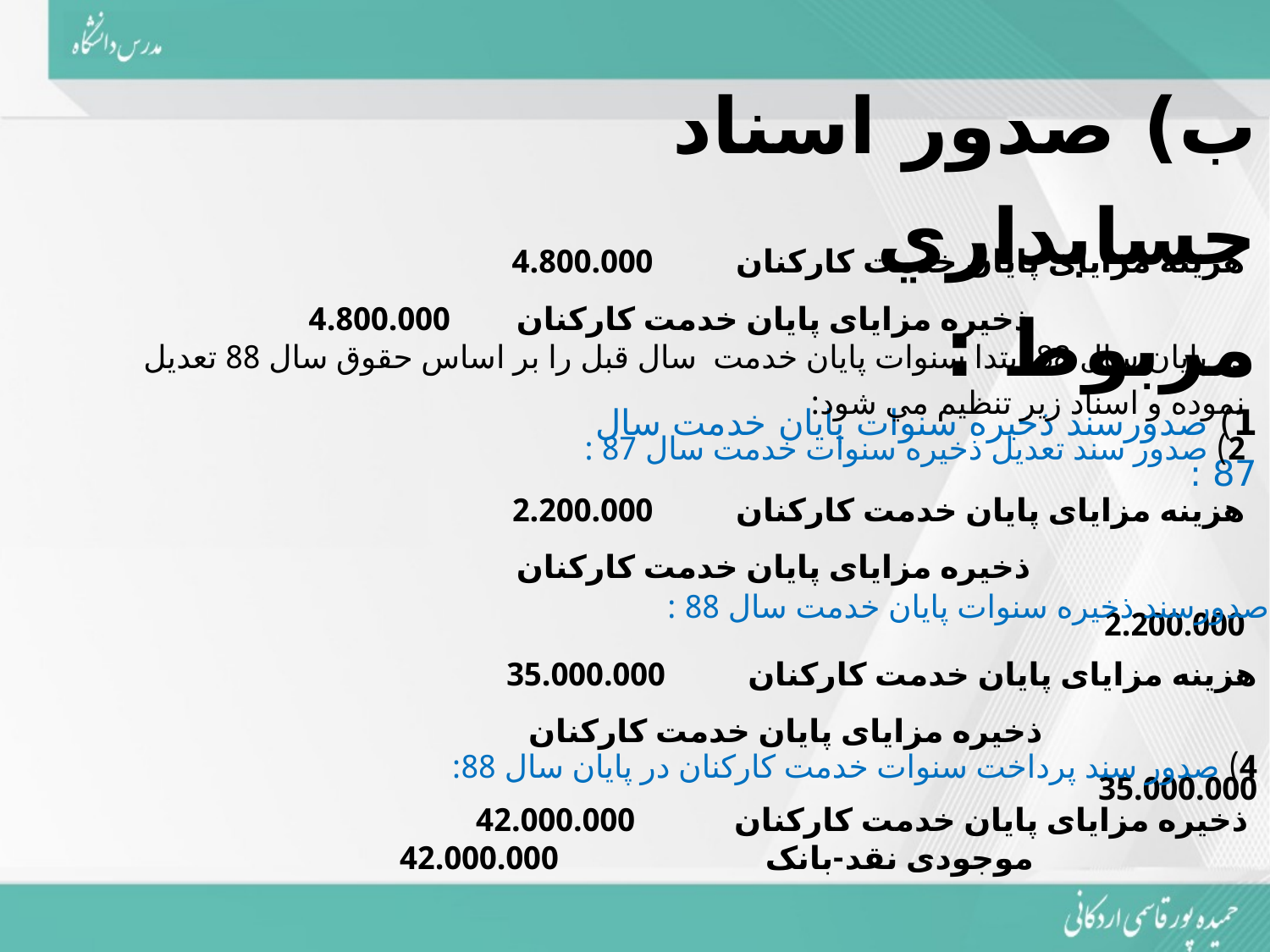

ب) صدور اسناد حسابداري مربوط :
1) صدورسند ذخيره سنوات پايان خدمت سال 87 :
هزینه مزایای پایان خدمت کارکنان          4.800.000
                          ذخیره مزایای پایان خدمت کارکنان        4.800.000
در پايان سال 88 ابتدا سنوات پايان خدمت  سال قبل را بر اساس حقوق سال 88 تعديل نموده و اسناد زير تنظيم مي شود:
2) صدور سند تعديل ذخيره سنوات خدمت سال 87 :
هزینه مزایای پایان خدمت کارکنان          2.200.000
                          ذخیره مزایای پایان خدمت کارکنان        2.200.000
3) صدورسند ذخيره سنوات پايان خدمت سال 88 :
هزینه مزایای پایان خدمت کارکنان          35.000.000
                          ذخیره مزایای پایان خدمت کارکنان        35.000.000
4) صدور سند پرداخت سنوات خدمت کارکنان در پايان سال 88:
ذخیره مزایای پایان خدمت کارکنان            42.000.000
                          موجودی نقد-بانک                         42.000.000